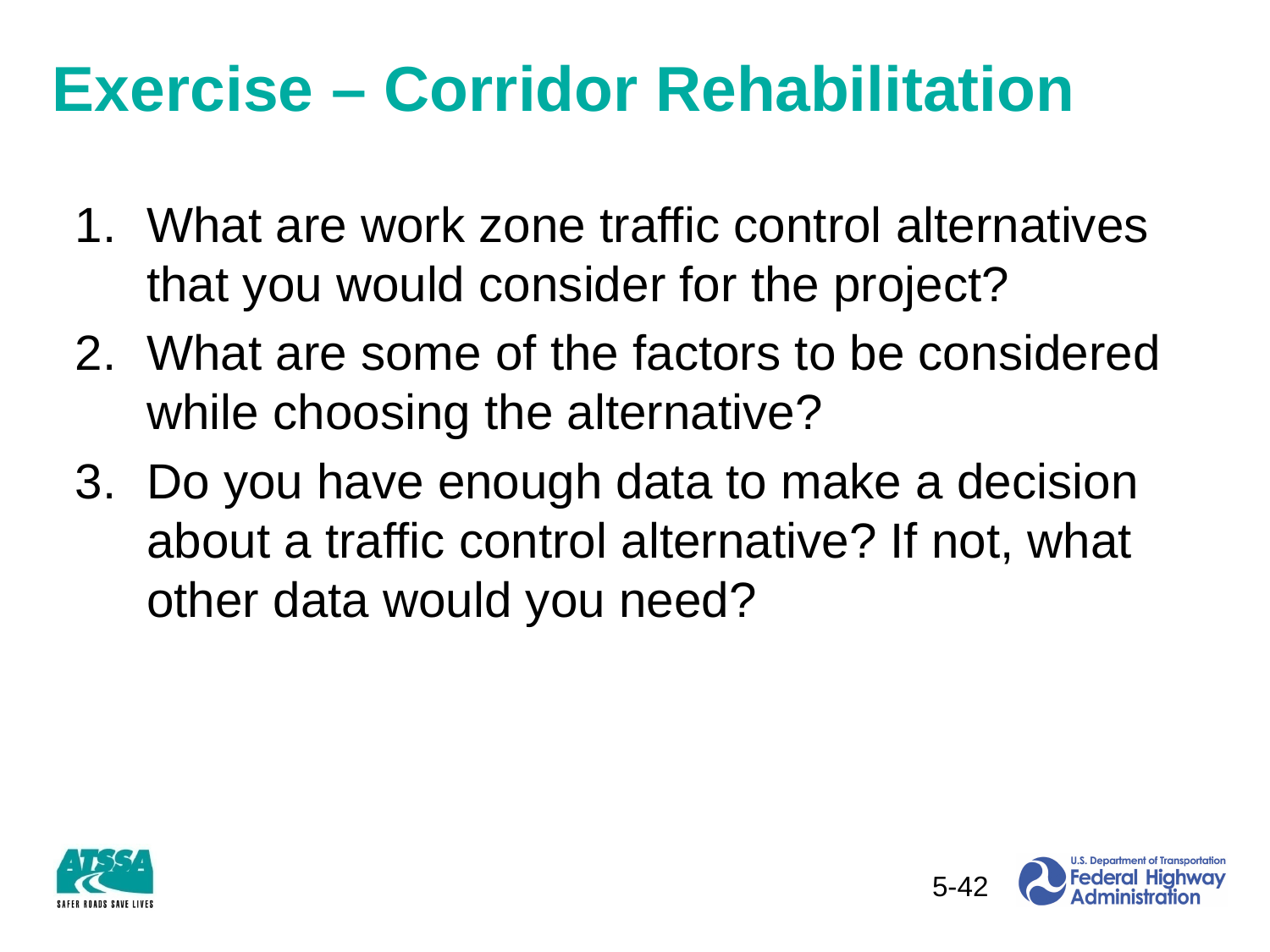

# Exercise – Corridor Rehabilitation
What are work zone traffic control alternatives that you would consider for the project?
What are some of the factors to be considered while choosing the alternative?
Do you have enough data to make a decision about a traffic control alternative? If not, what other data would you need?